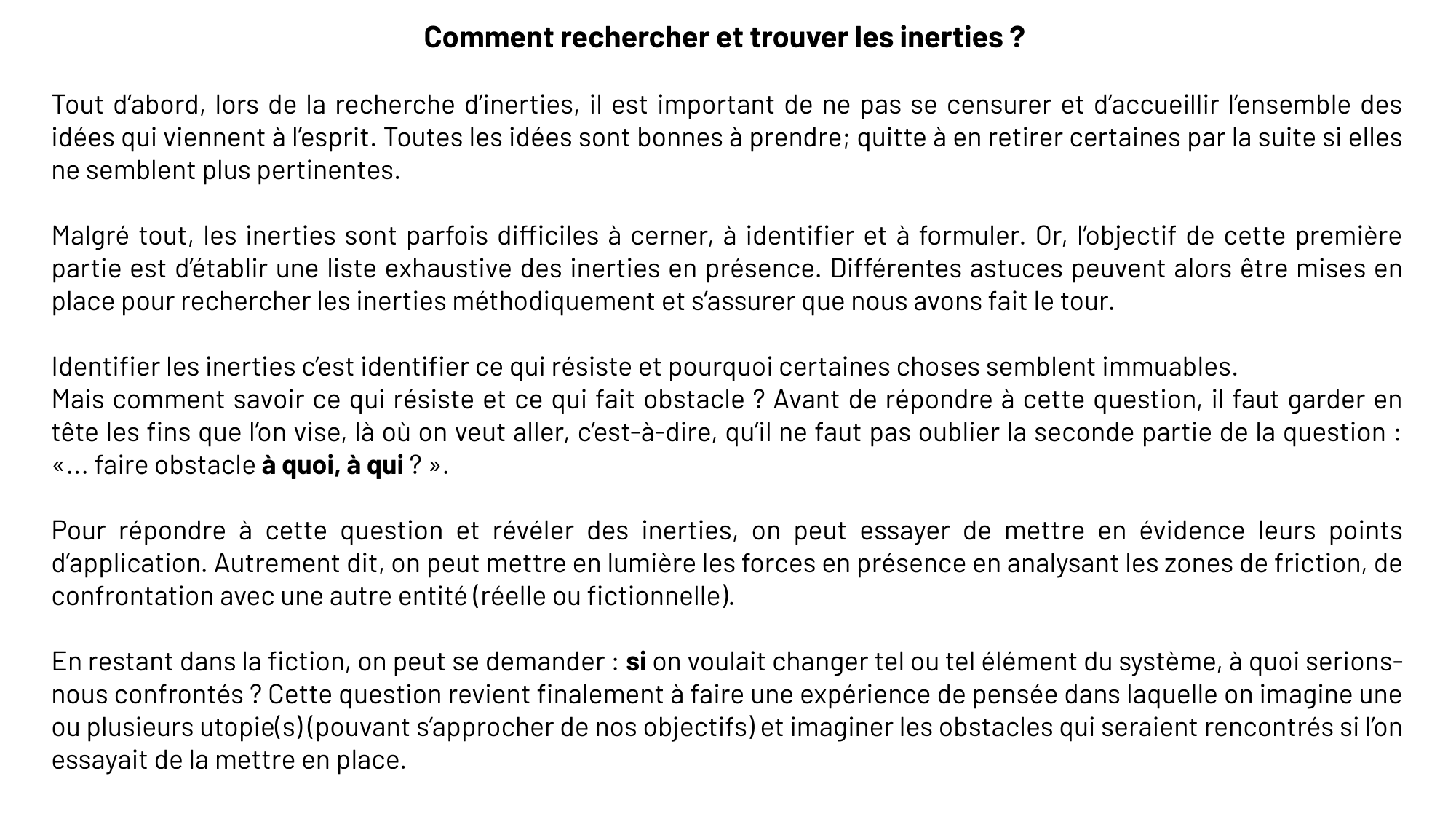

Comment rechercher et trouver les inerties ?

Tout d’abord, lors de la recherche d’inerties, il est important de ne pas se censurer et d’accueillir l’ensemble des idées qui viennent à l’esprit. Toutes les idées sont bonnes à prendre; quitte à en retirer certaines par la suite si elles ne semblent plus pertinentes.

Malgré tout, les inerties sont parfois difficiles à cerner, à identifier et à formuler. Or, l’objectif de cette première partie est d’établir une liste exhaustive des inerties en présence. Différentes astuces peuvent alors être mises en place pour rechercher les inerties méthodiquement et s’assurer que nous avons fait le tour.

Identifier les inerties c’est identifier ce qui résiste et pourquoi certaines choses semblent immuables.
Mais comment savoir ce qui résiste et ce qui fait obstacle ? Avant de répondre à cette question, il faut garder en tête les fins que l’on vise, là où on veut aller, c’est-à-dire, qu’il ne faut pas oublier la seconde partie de la question : «... faire obstacle à quoi, à qui ? ».

Pour répondre à cette question et révéler des inerties, on peut essayer de mettre en évidence leurs points d’application. Autrement dit, on peut mettre en lumière les forces en présence en analysant les zones de friction, de confrontation avec une autre entité (réelle ou fictionnelle).

En restant dans la fiction, on peut se demander : si on voulait changer tel ou tel élément du système, à quoi serions-nous confrontés ? Cette question revient finalement à faire une expérience de pensée dans laquelle on imagine une ou plusieurs utopie(s) (pouvant s’approcher de nos objectifs) et imaginer les obstacles qui seraient rencontrés si l’on essayait de la mettre en place.